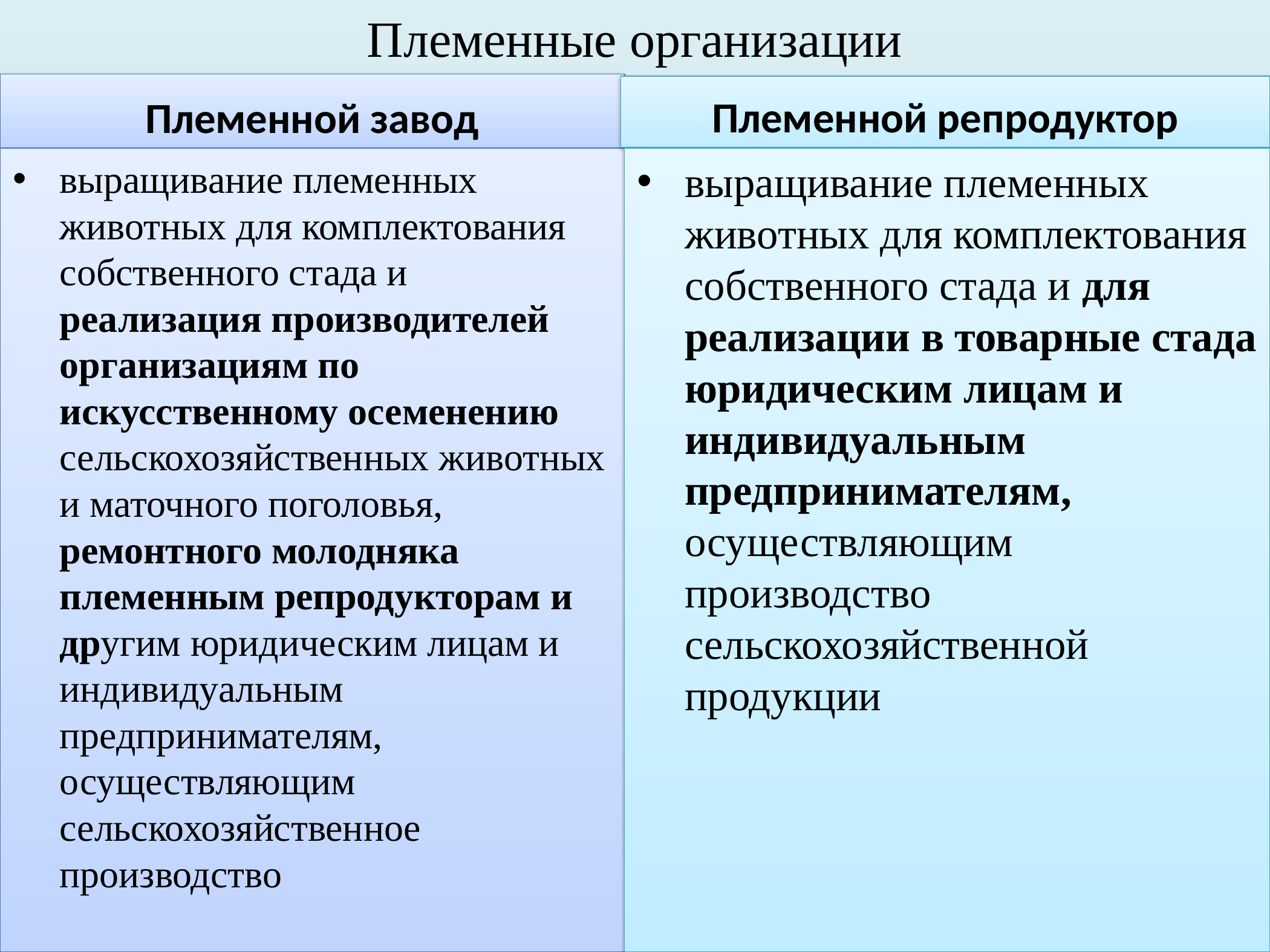

# Племенные организации
Племенной завод
Племенной репродуктор
выращивание племенных животных для комплектования собственного стада и реализация производителей организациям по искусственному осеменению сельскохозяйственных животных и маточного поголовья, ремонтного молодняка племенным репродукторам и другим юридическим лицам и индивидуальным предпринимателям, осуществляющим сельскохозяйственное производство
выращивание племенных животных для комплектования собственного стада и для реализации в товарные стада юридическим лицам и индивидуальным предпринимателям, осуществляющим производство сельскохозяйственной продукции